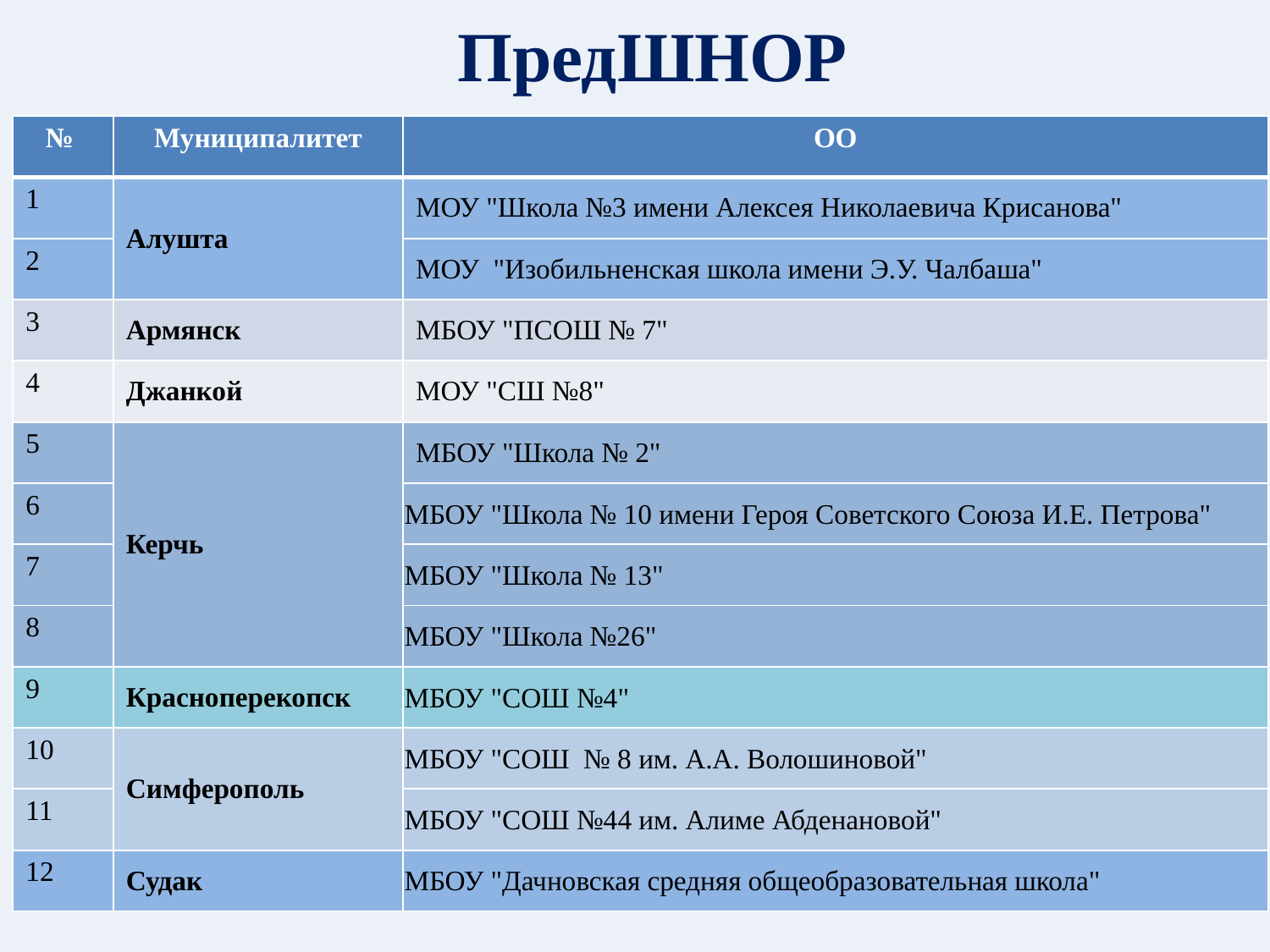

# ПредШНОР
| № | Муниципалитет | ОО |
| --- | --- | --- |
| 1 | Алушта | МОУ "Школа №3 имени Алексея Николаевича Крисанова" |
| 2 |  | МОУ "Изобильненская школа имени Э.У. Чалбаша" |
| 3 | Армянск | МБОУ "ПСОШ № 7" |
| 4 | Джанкой | МОУ "СШ №8" |
| 5 | Керчь | МБОУ "Школа № 2" |
| 6 |  | МБОУ "Школа № 10 имени Героя Советского Союза И.Е. Петрова" |
| 7 |  | МБОУ "Школа № 13" |
| 8 |  | МБОУ "Школа №26" |
| 9 | Красноперекопск | МБОУ "СОШ №4" |
| 10 | Симферополь | МБОУ "СОШ № 8 им. А.А. Волошиновой" |
| 11 |  | МБОУ "СОШ №44 им. Алиме Абденановой" |
| 12 | Судак | МБОУ "Дачновская средняя общеобразовательная школа" |